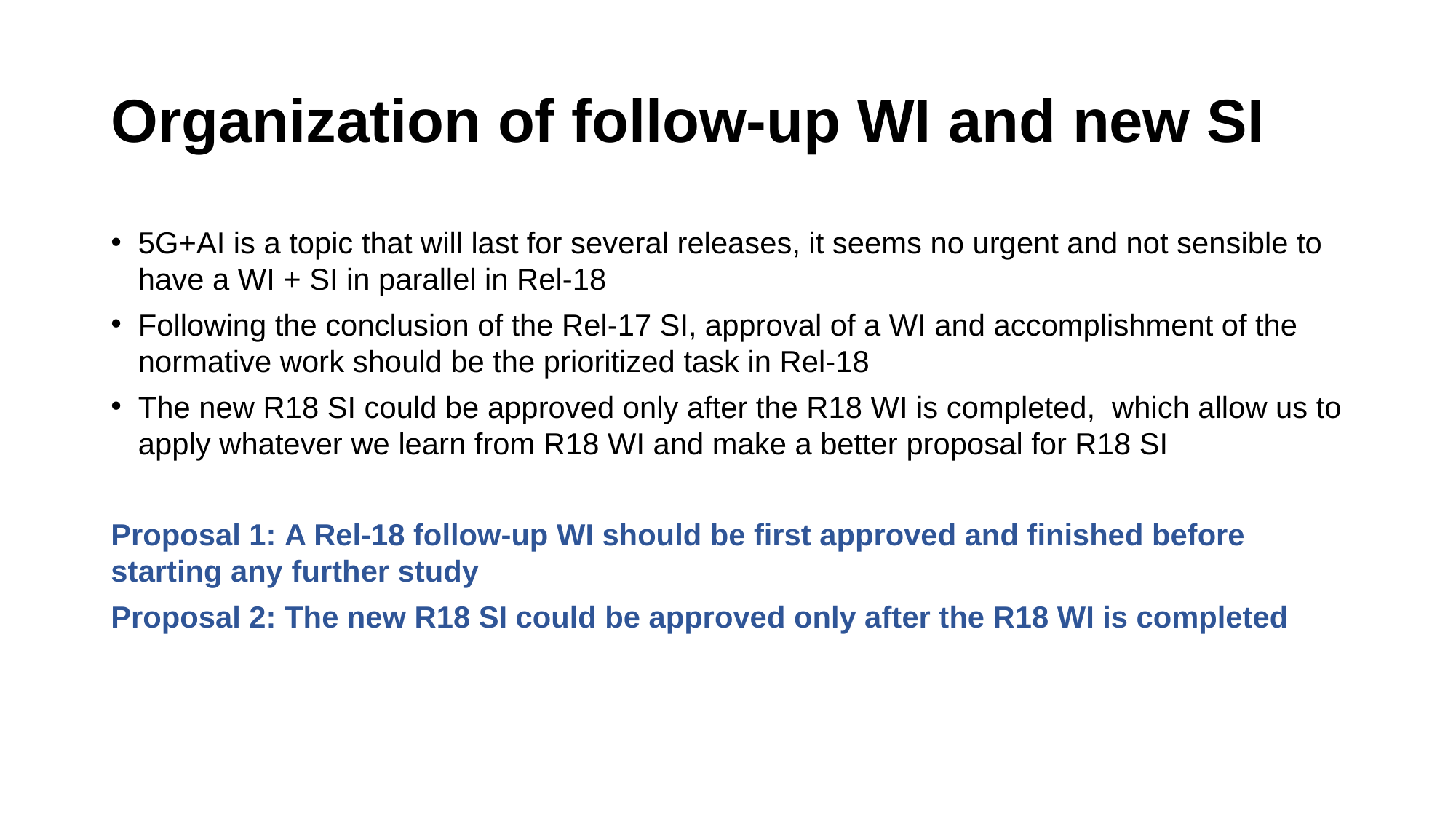

# Organization of follow-up WI and new SI
5G+AI is a topic that will last for several releases, it seems no urgent and not sensible to have a WI + SI in parallel in Rel-18
Following the conclusion of the Rel-17 SI, approval of a WI and accomplishment of the normative work should be the prioritized task in Rel-18
The new R18 SI could be approved only after the R18 WI is completed,  which allow us to apply whatever we learn from R18 WI and make a better proposal for R18 SI

Proposal 1: A Rel-18 follow-up WI should be first approved and finished before starting any further study
Proposal 2: The new R18 SI could be approved only after the R18 WI is completed